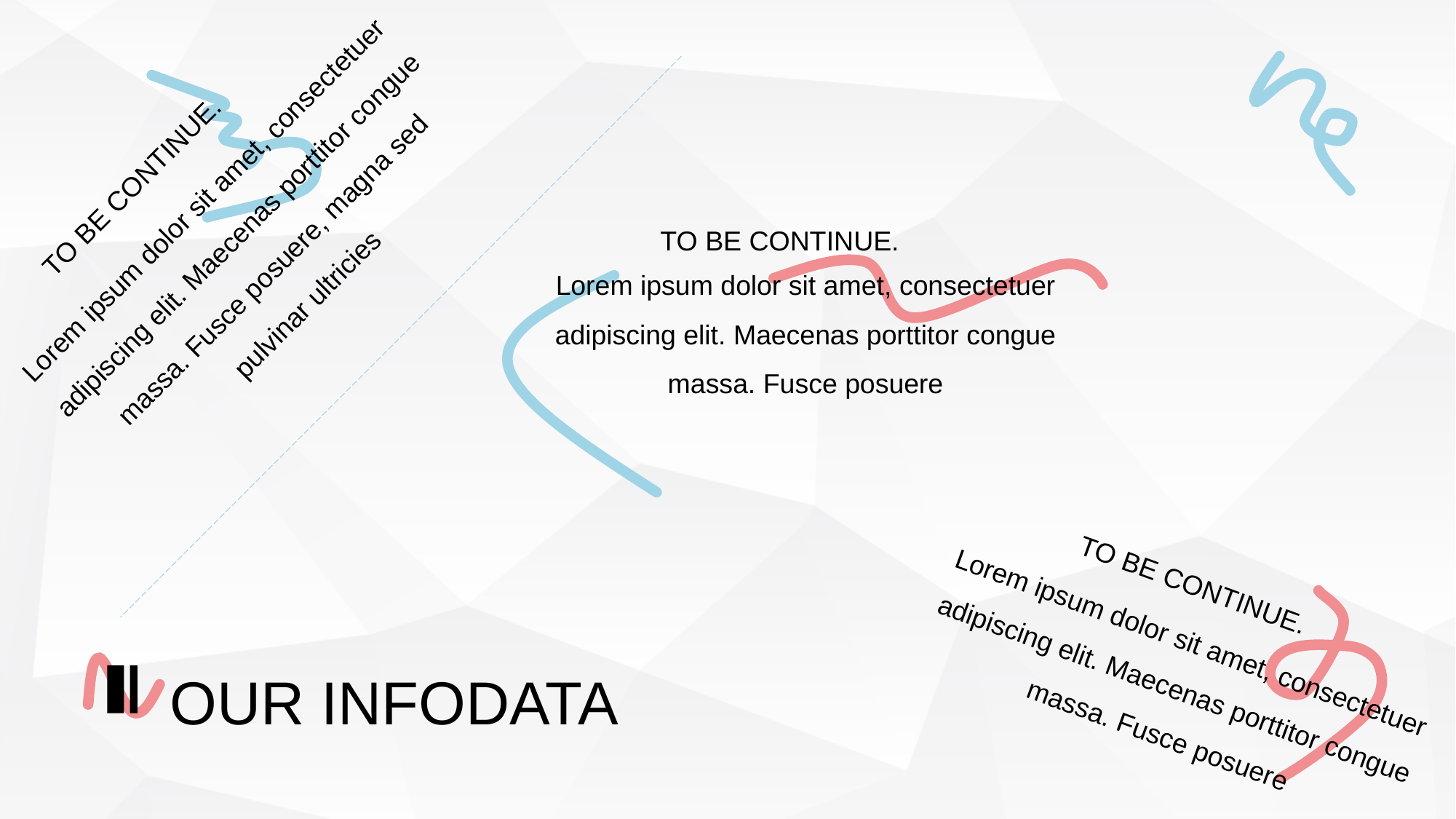

TO BE CONTINUE.
Lorem ipsum dolor sit amet, consectetuer adipiscing elit. Maecenas porttitor congue massa. Fusce posuere, magna sed pulvinar ultricies
TO BE CONTINUE.
Lorem ipsum dolor sit amet, consectetuer adipiscing elit. Maecenas porttitor congue massa. Fusce posuere

TO BE CONTINUE.

Lorem ipsum dolor sit amet, consectetuer adipiscing elit. Maecenas porttitor congue massa. Fusce posuere
OUR INFODATA